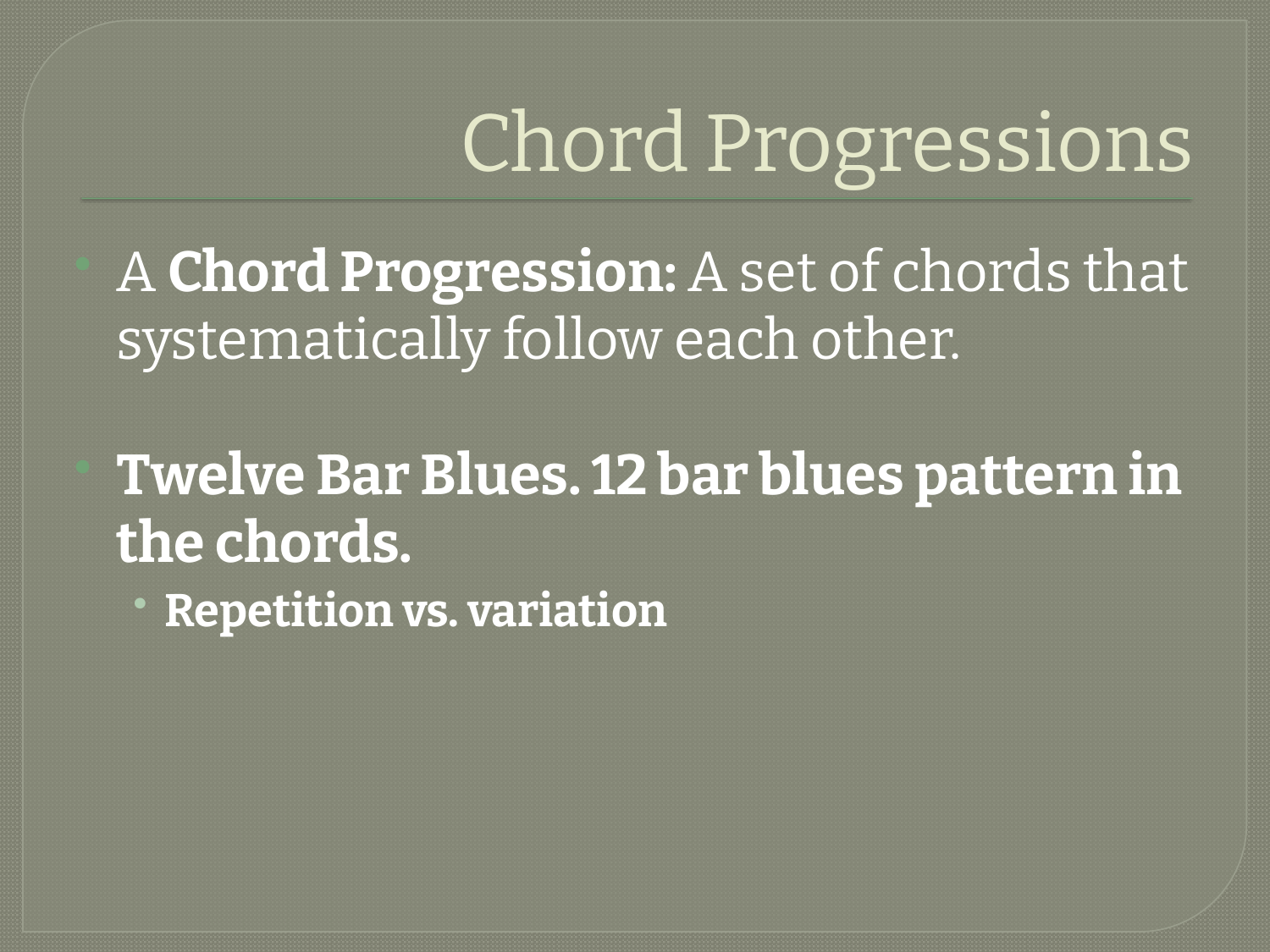

# Chord Progressions
A Chord Progression: A set of chords that systematically follow each other.

Twelve Bar Blues. 12 bar blues pattern in the chords.
Repetition vs. variation